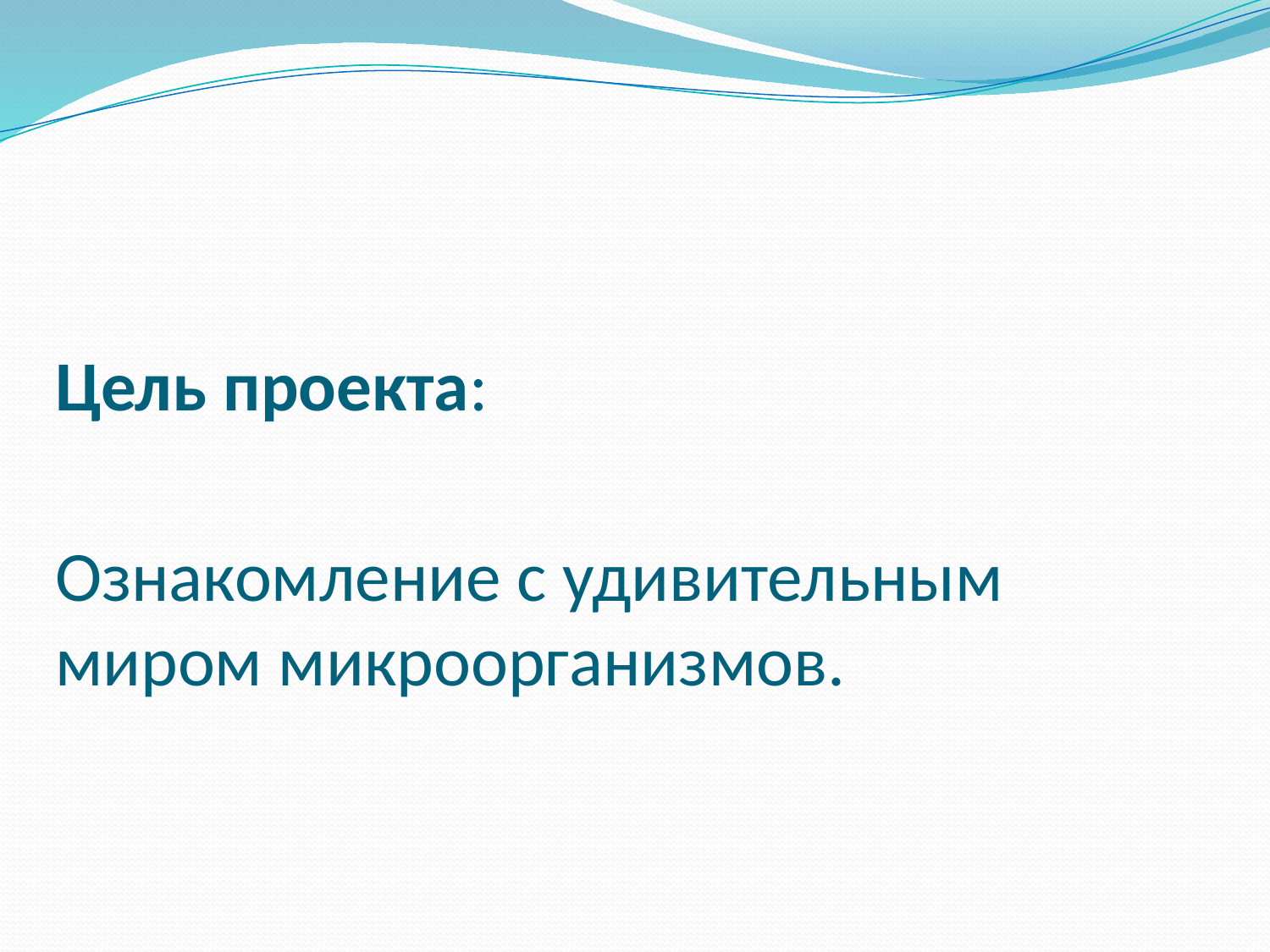

# Цель проекта: Ознакомление с удивительным миром микроорганизмов.